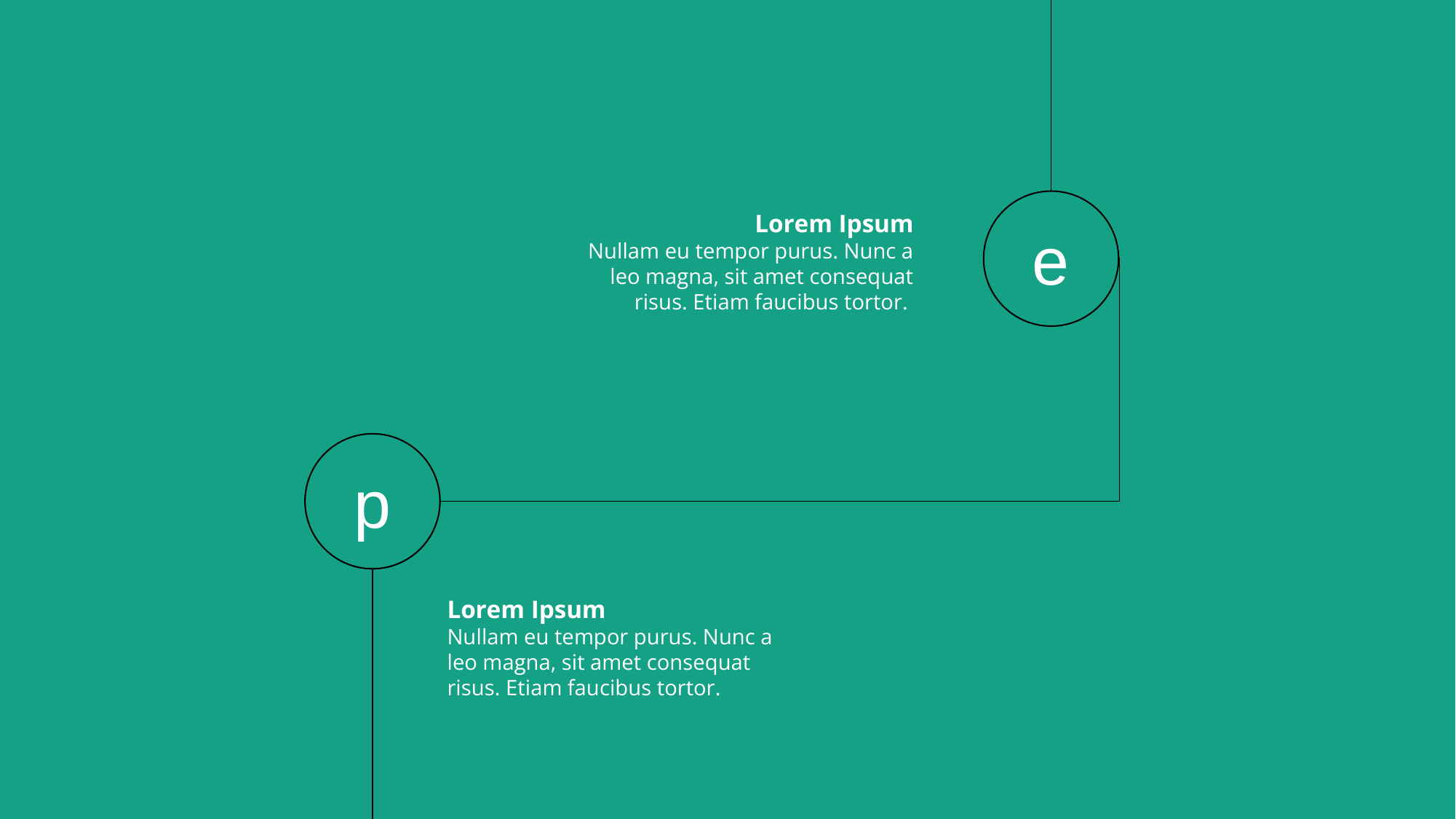

Lorem Ipsum
Nullam eu tempor purus. Nunc a leo magna, sit amet consequat risus. Etiam faucibus tortor.
e
p
Lorem Ipsum
Nullam eu tempor purus. Nunc a leo magna, sit amet consequat risus. Etiam faucibus tortor.